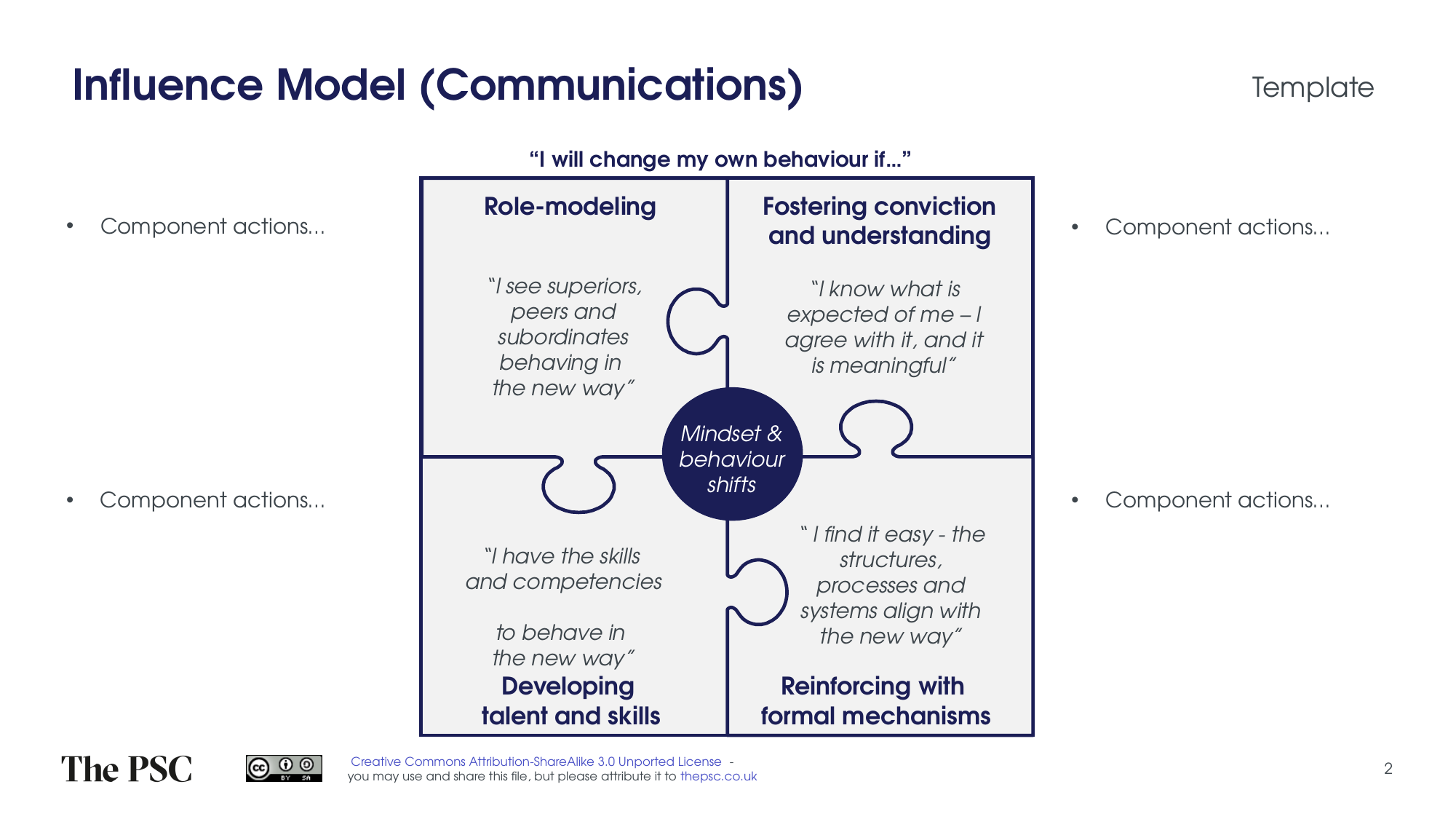

# Influence Model (Communications)
Template
“I will change my own behaviour if…”

Role-modeling
Fostering conviction and understanding
“I see superiors, peers and subordinates behaving in
the new way”
“I know what is expected of me – I agree with it, and it is meaningful”

Mindset & behaviour shifts
“ I find it easy - the structures, processes and systems align with the new way”
“I have the skills
and competencies
to behave in
the new way”
Reinforcing with
formal mechanisms
Developing
talent and skills
Component actions…

Component actions…
Component actions…
Component actions…
2